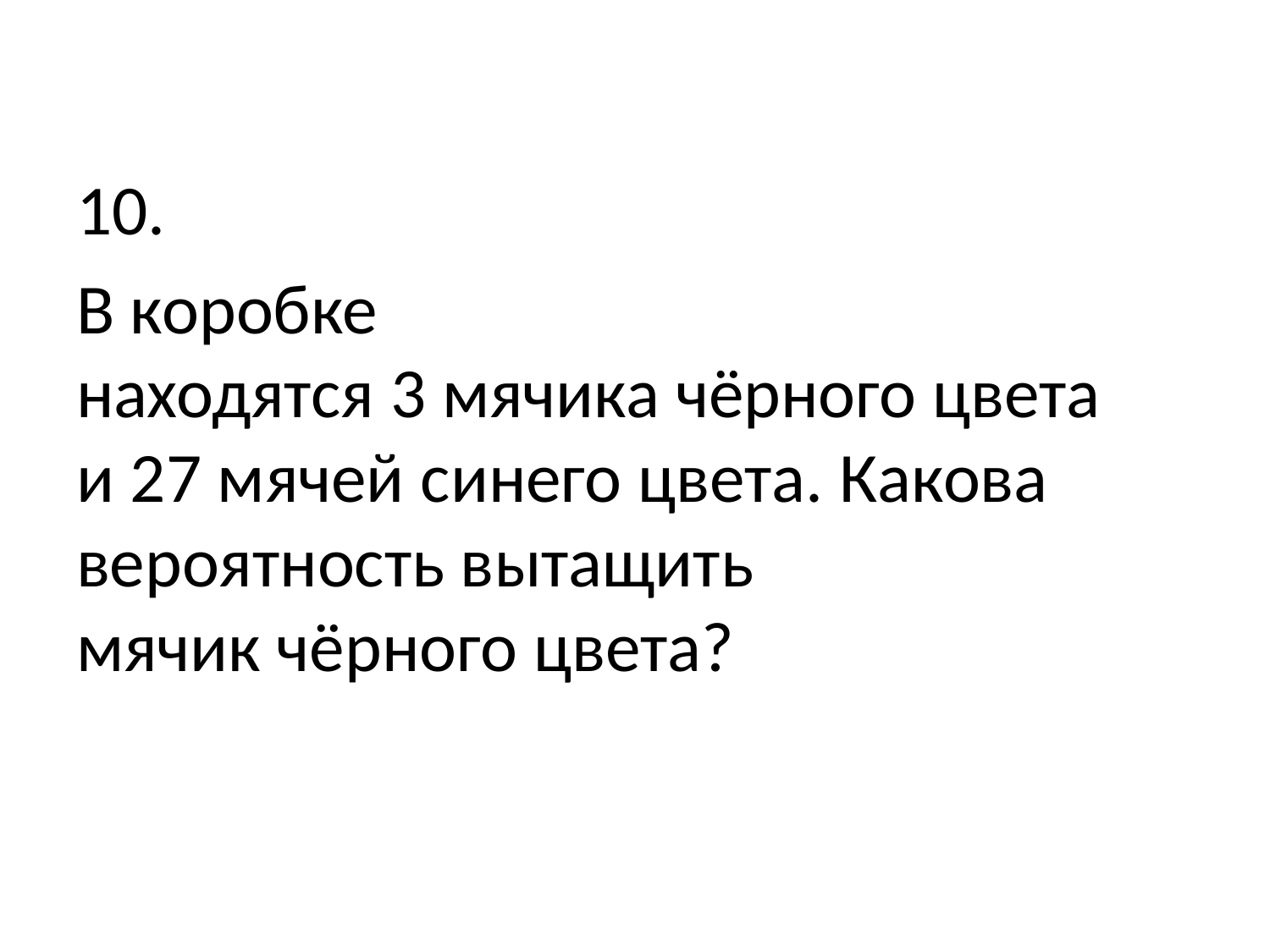

#

10.
В коробке находятся 3 мячика чёрного цвета и 27 мячей синего цвета. Какова вероятность вытащить мячик чёрного цвета?